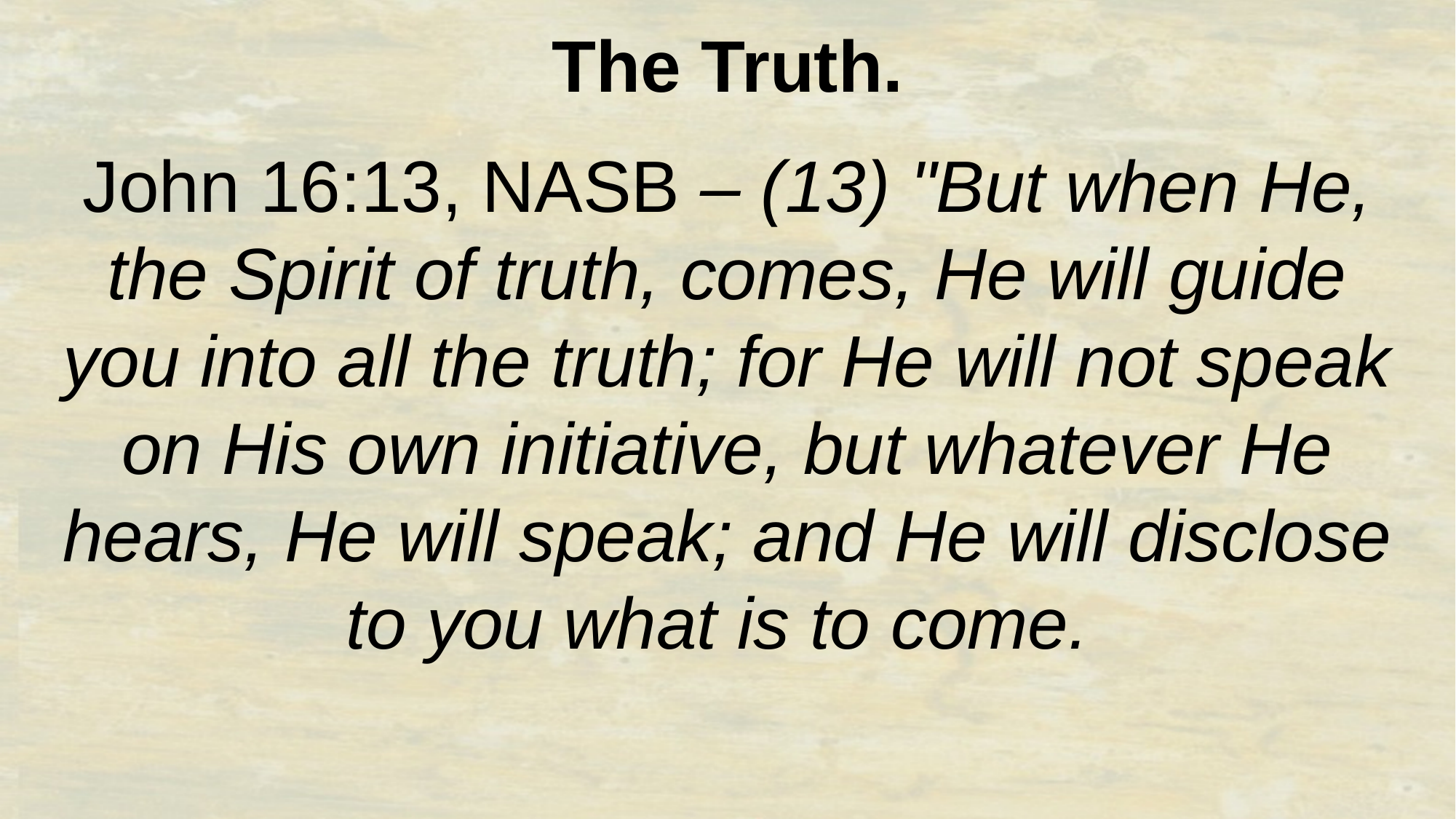

The Truth.

John 16:13, NASB – (13) "But when He, the Spirit of truth, comes, He will guide you into all the truth; for He will not speak on His own initiative, but whatever He hears, He will speak; and He will disclose to you what is to come.